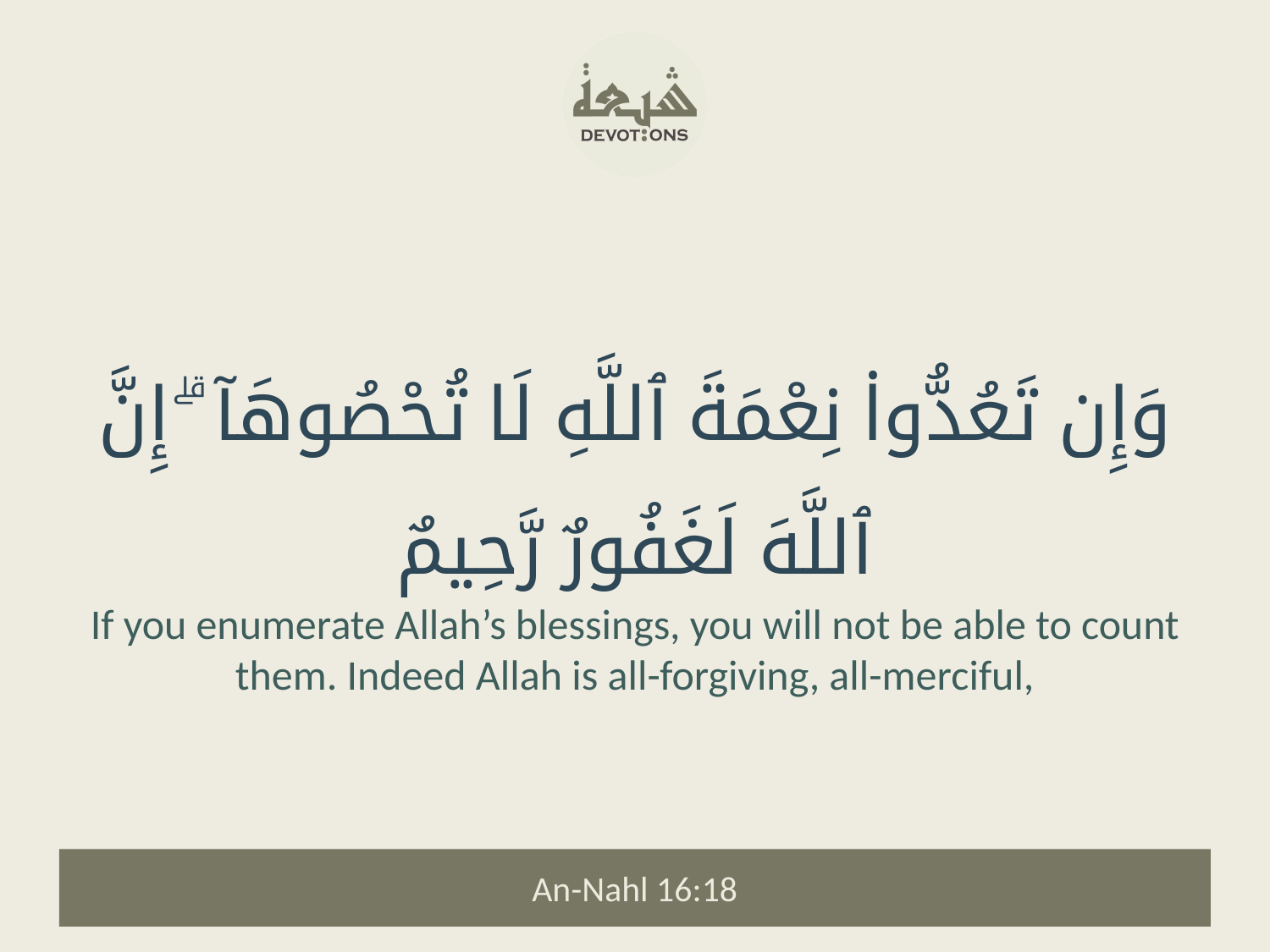

وَإِن تَعُدُّوا۟ نِعْمَةَ ٱللَّهِ لَا تُحْصُوهَآ ۗ إِنَّ ٱللَّهَ لَغَفُورٌ رَّحِيمٌ
If you enumerate Allah’s blessings, you will not be able to count them. Indeed Allah is all-forgiving, all-merciful,
An-Nahl 16:18